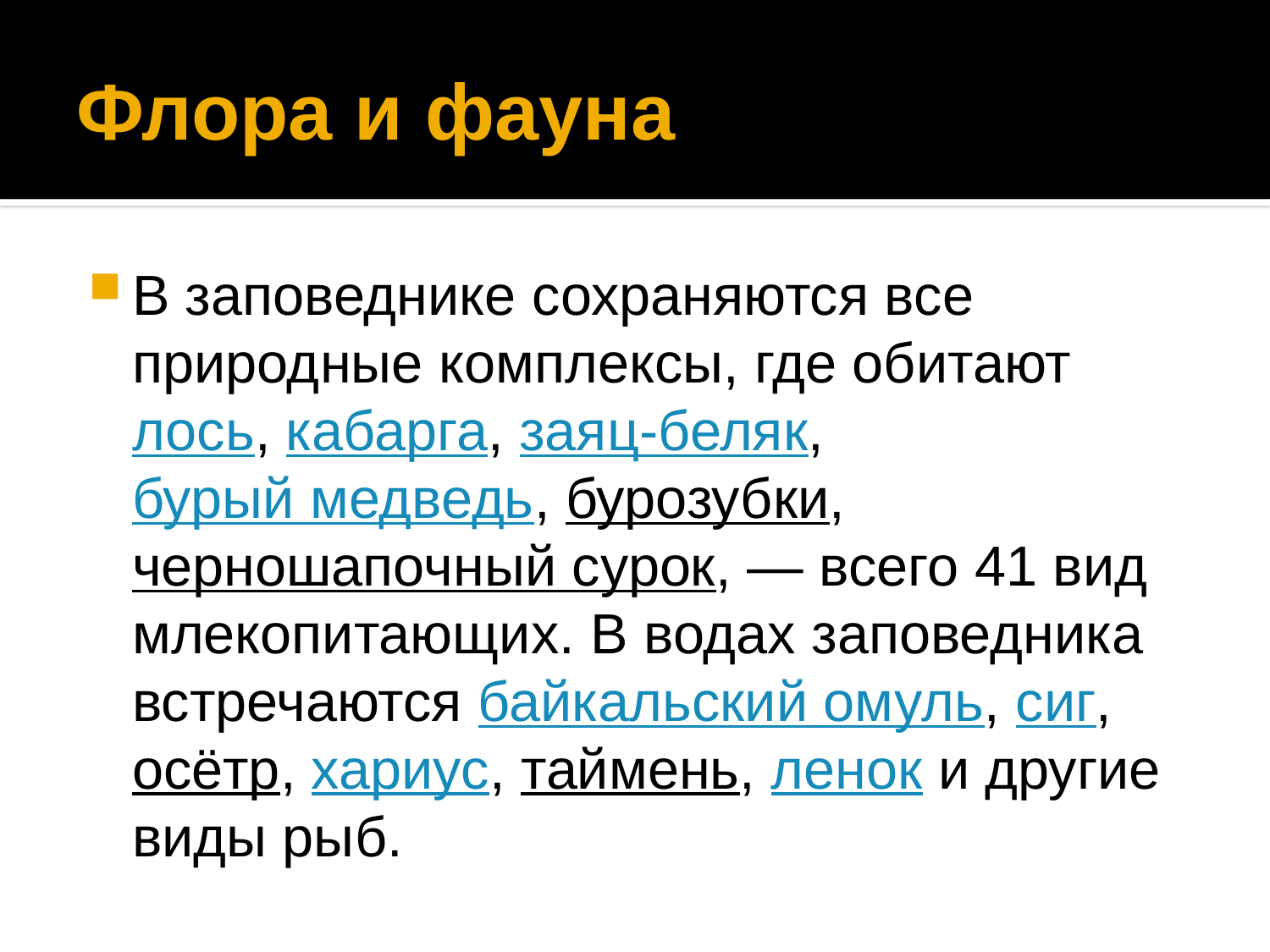

# Флора и фауна
В заповеднике сохраняются все природные комплексы, где обитают лось, кабарга, заяц-беляк, бурый медведь, бурозубки, черношапочный сурок, — всего 41 вид млекопитающих. В водах заповедника встречаются байкальский омуль, сиг, осётр, хариус, таймень, ленок и другие виды рыб.